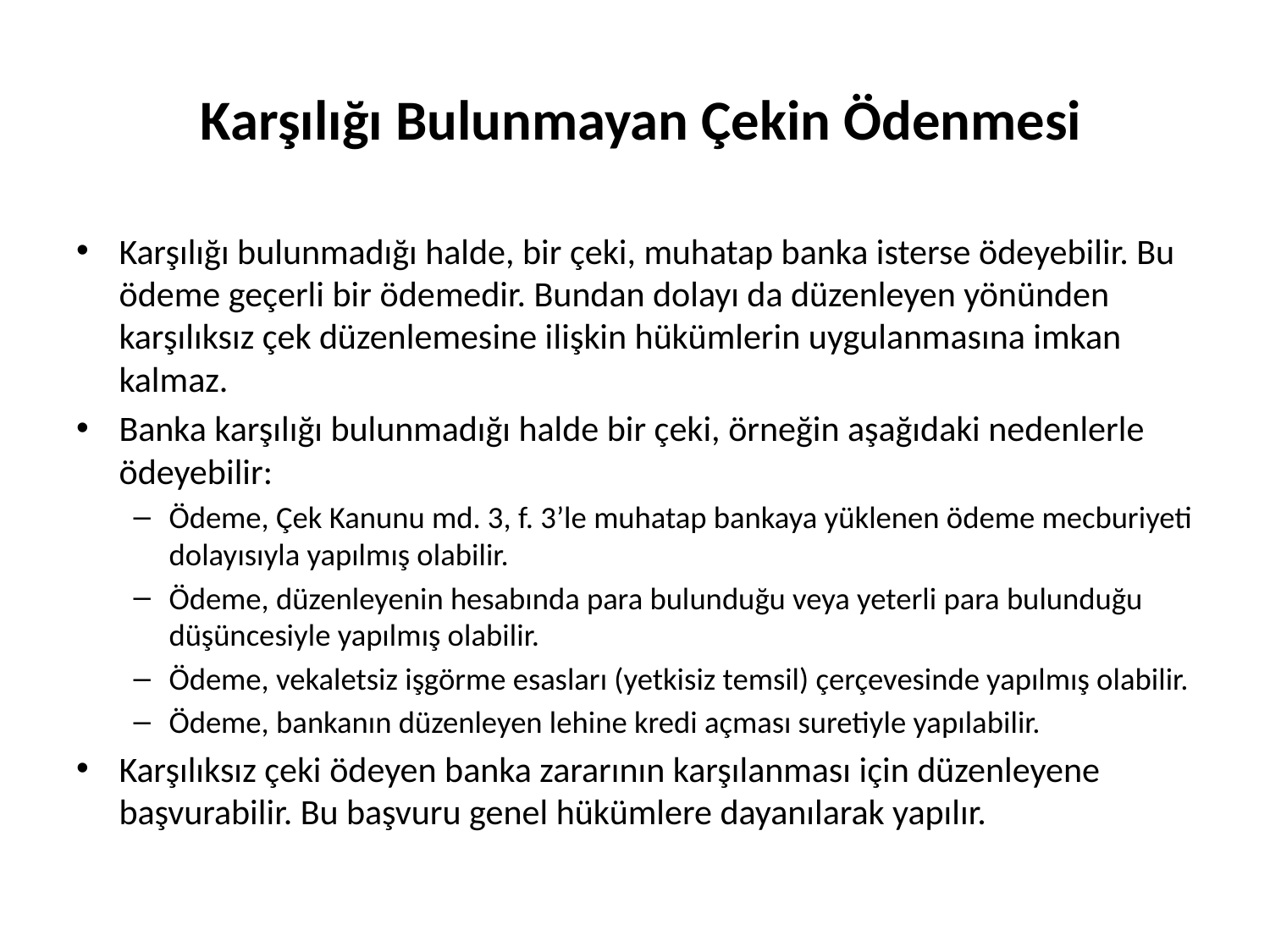

# Karşılığı Bulunmayan Çekin Ödenmesi
Karşılığı bulunmadığı halde, bir çeki, muhatap banka isterse ödeyebilir. Bu ödeme geçerli bir ödemedir. Bundan dolayı da düzenleyen yönünden karşılıksız çek düzenlemesine ilişkin hükümlerin uygulanmasına imkan kalmaz.
Banka karşılığı bulunmadığı halde bir çeki, örneğin aşağıdaki nedenlerle ödeyebilir:
Ödeme, Çek Kanunu md. 3, f. 3’le muhatap bankaya yüklenen ödeme mecburiyeti dolayısıyla yapılmış olabilir.
Ödeme, düzenleyenin hesabında para bulunduğu veya yeterli para bulunduğu düşüncesiyle yapılmış olabilir.
Ödeme, vekaletsiz işgörme esasları (yetkisiz temsil) çerçevesinde yapılmış olabilir.
Ödeme, bankanın düzenleyen lehine kredi açması suretiyle yapılabilir.
Karşılıksız çeki ödeyen banka zararının karşılanması için düzenleyene başvurabilir. Bu başvuru genel hükümlere dayanılarak yapılır.